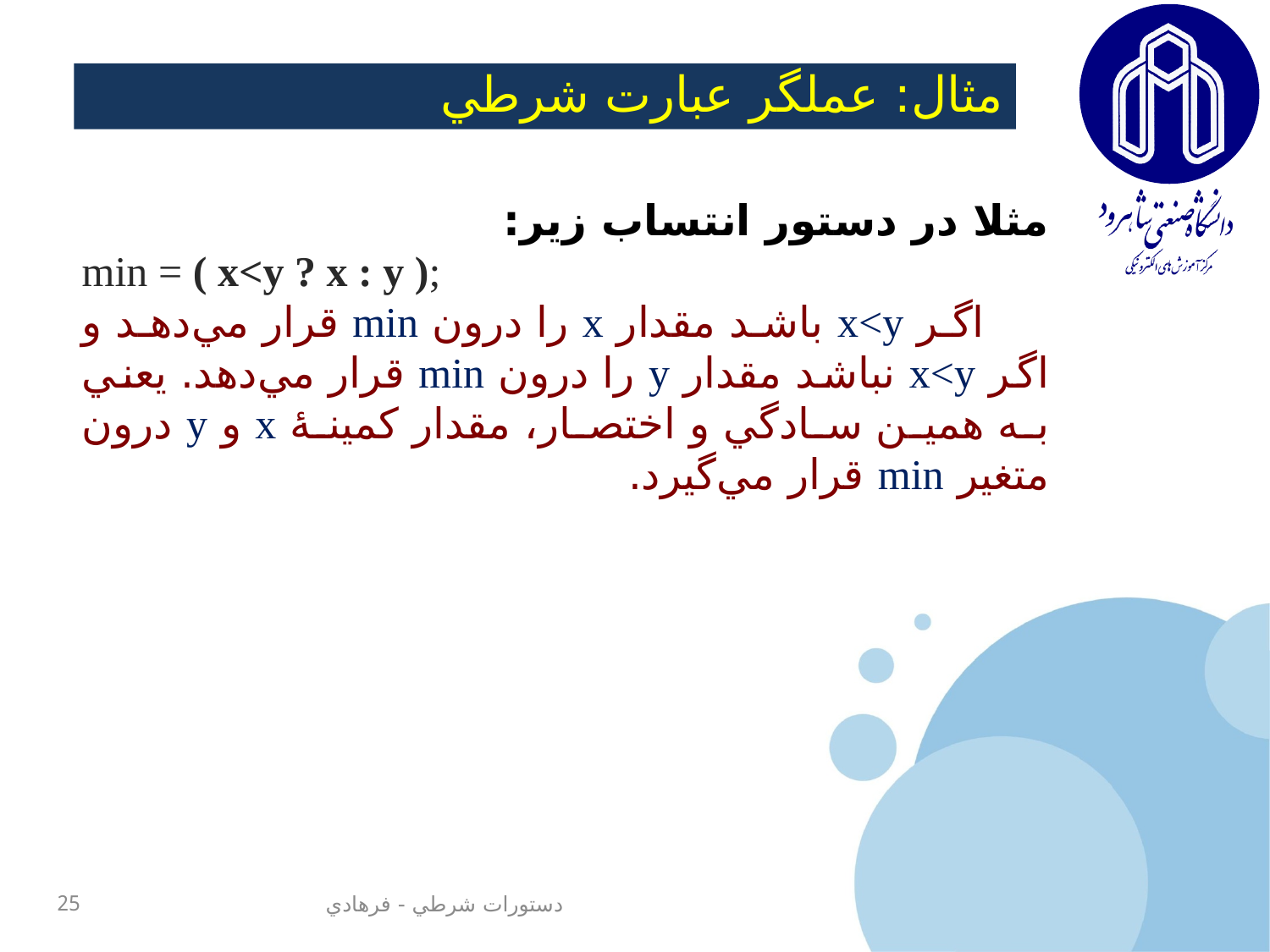

مثال: عملگر عبارت شرطي
مثلا در دستور انتساب زير:
min = ( x<y ? x : y );
   اگر x<y باشد مقدار x را درون min قرار مي‌دهد و اگر x<y نباشد مقدار y را درون min قرار مي‌دهد. يعني به همين سادگي و اختصار، مقدار کمينۀ x و y درون متغير min قرار مي‌گيرد.
25
دستورات شرطي - فرهادي